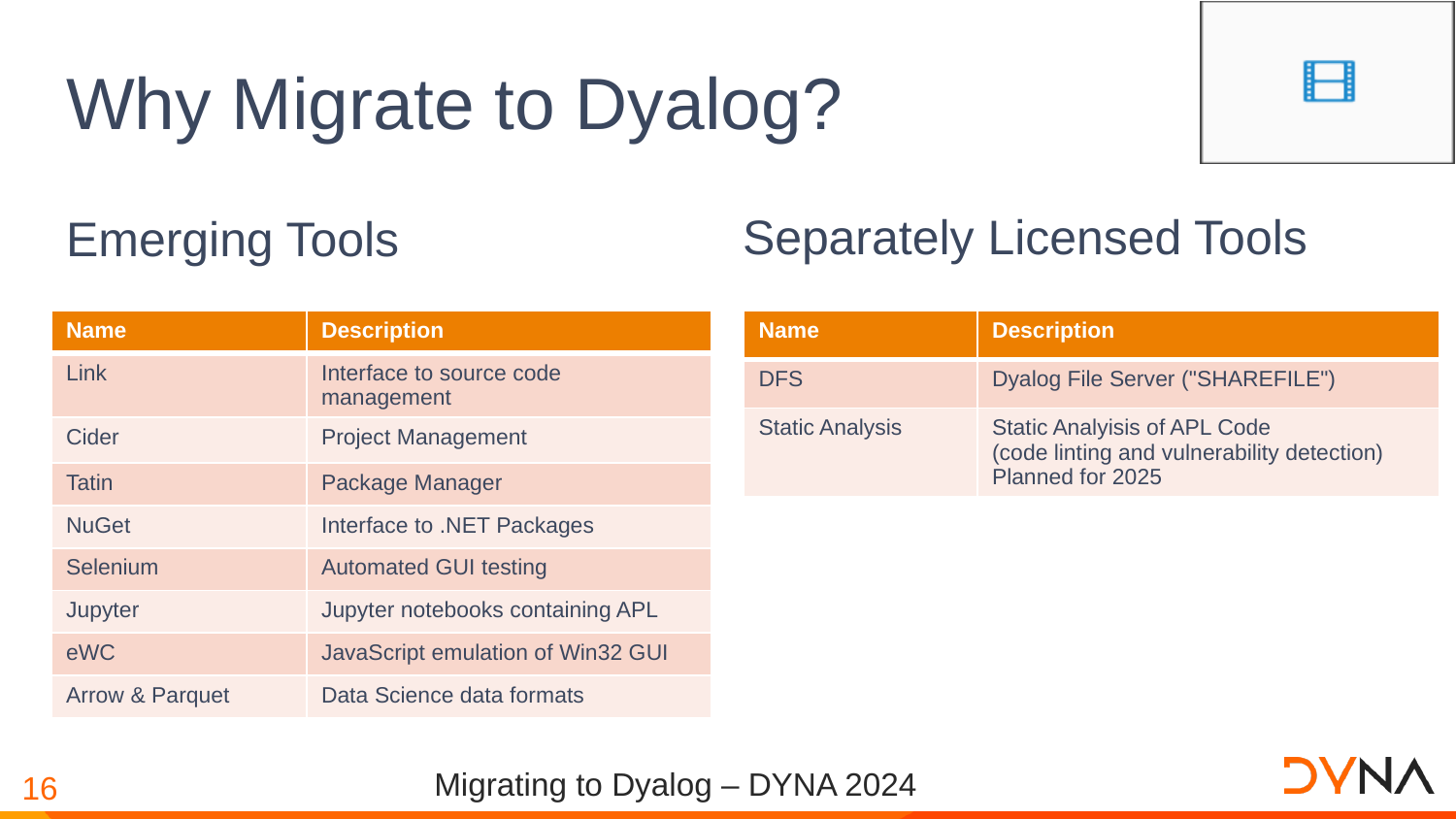

# Why Migrate to Dyalog?
Emerging Tools
Separately Licensed Tools
| Name | Description |
| --- | --- |
| DFS | Dyalog File Server ("SHAREFILE") |
| Static Analysis | Static Analyisis of APL Code (code linting and vulnerability detection) Planned for 2025 |
| Name | Description |
| --- | --- |
| Link | Interface to source code management |
| Cider | Project Management |
| Tatin | Package Manager |
| NuGet | Interface to .NET Packages |
| Selenium | Automated GUI testing |
| Jupyter | Jupyter notebooks containing APL |
| eWC | JavaScript emulation of Win32 GUI |
| Arrow & Parquet | Data Science data formats |